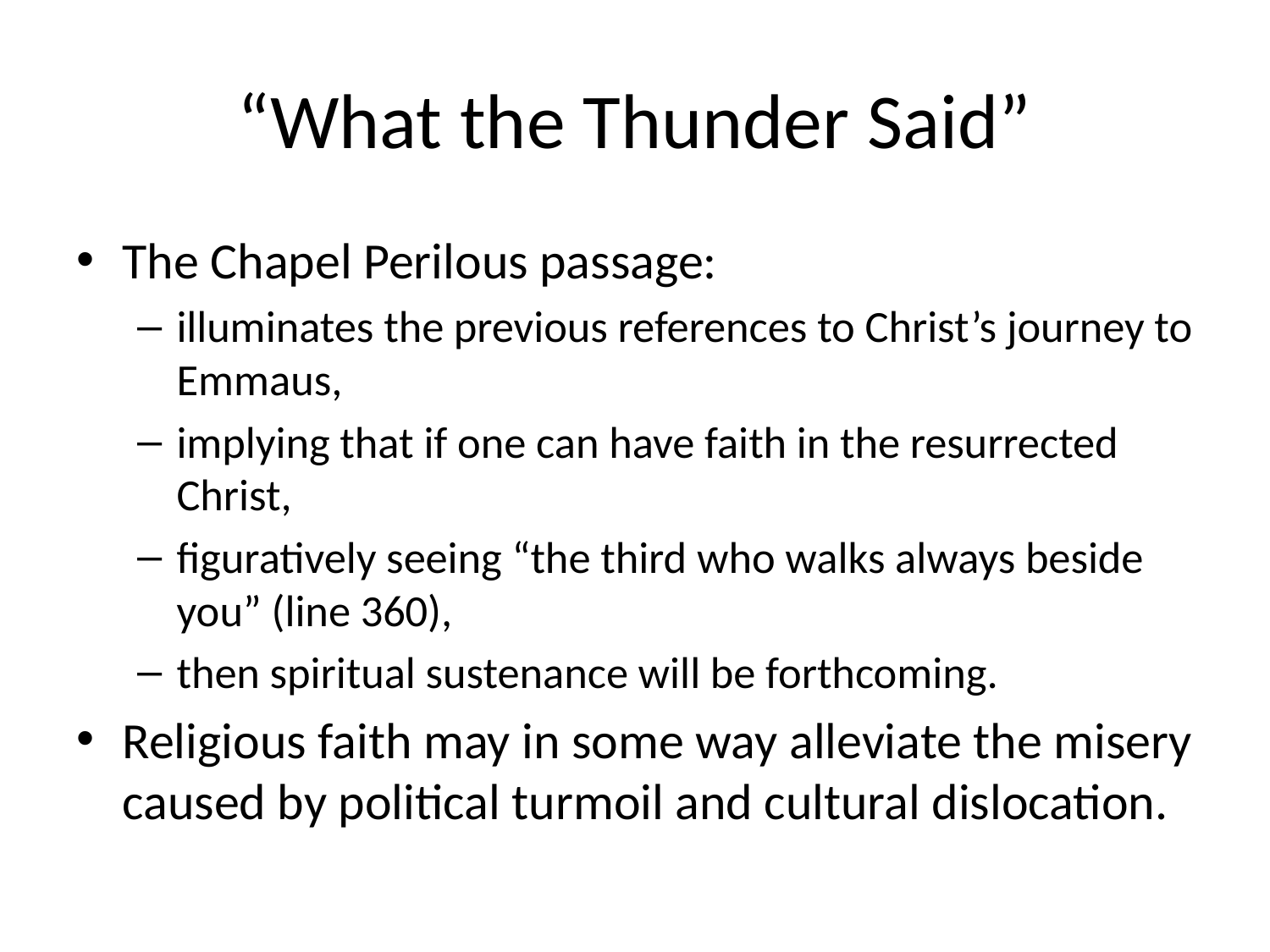

# “What the Thunder Said”
The Chapel Perilous passage:
illuminates the previous references to Christ’s journey to Emmaus,
implying that if one can have faith in the resurrected Christ,
figuratively seeing “the third who walks always beside you” (line 360),
then spiritual sustenance will be forthcoming.
Religious faith may in some way alleviate the misery caused by political turmoil and cultural dislocation.